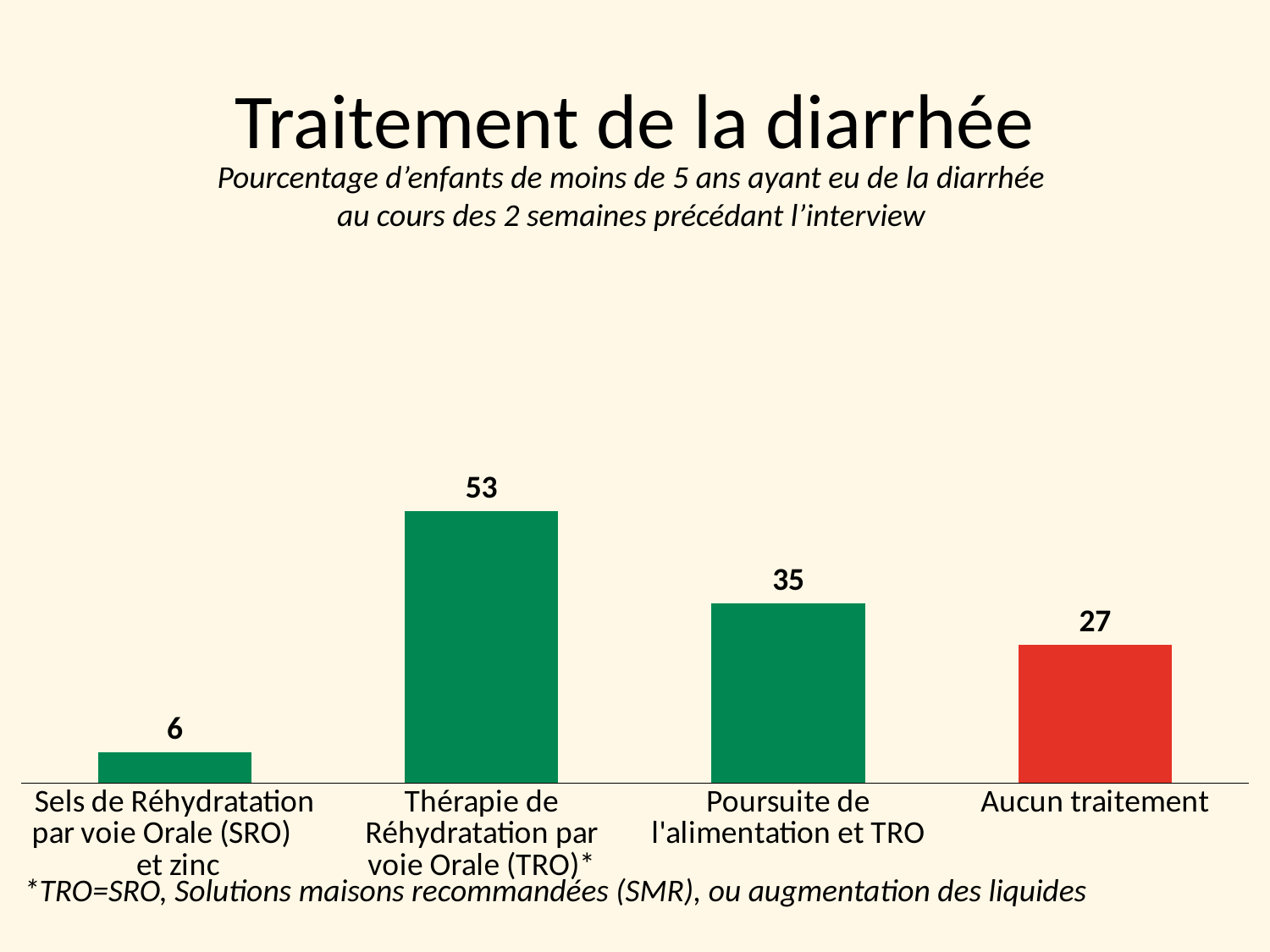

# Traitement de la diarrhée
Pourcentage d’enfants de moins de 5 ans ayant eu de la diarrhée
au cours des 2 semaines précédant l’interview

### Chart

| Category | Series 1 |
|---|---|
| Sels de Réhydratation par voie Orale (SRO)      et zinc | 6.0 |
| Thérapie de Réhydratation par voie Orale (TRO)* | 53.0 |
| Poursuite de l'alimentation et TRO | 35.0 |
| Aucun traitement | 27.0 |
*TRO=SRO, Solutions maisons recommandées (SMR), ou augmentation des liquides